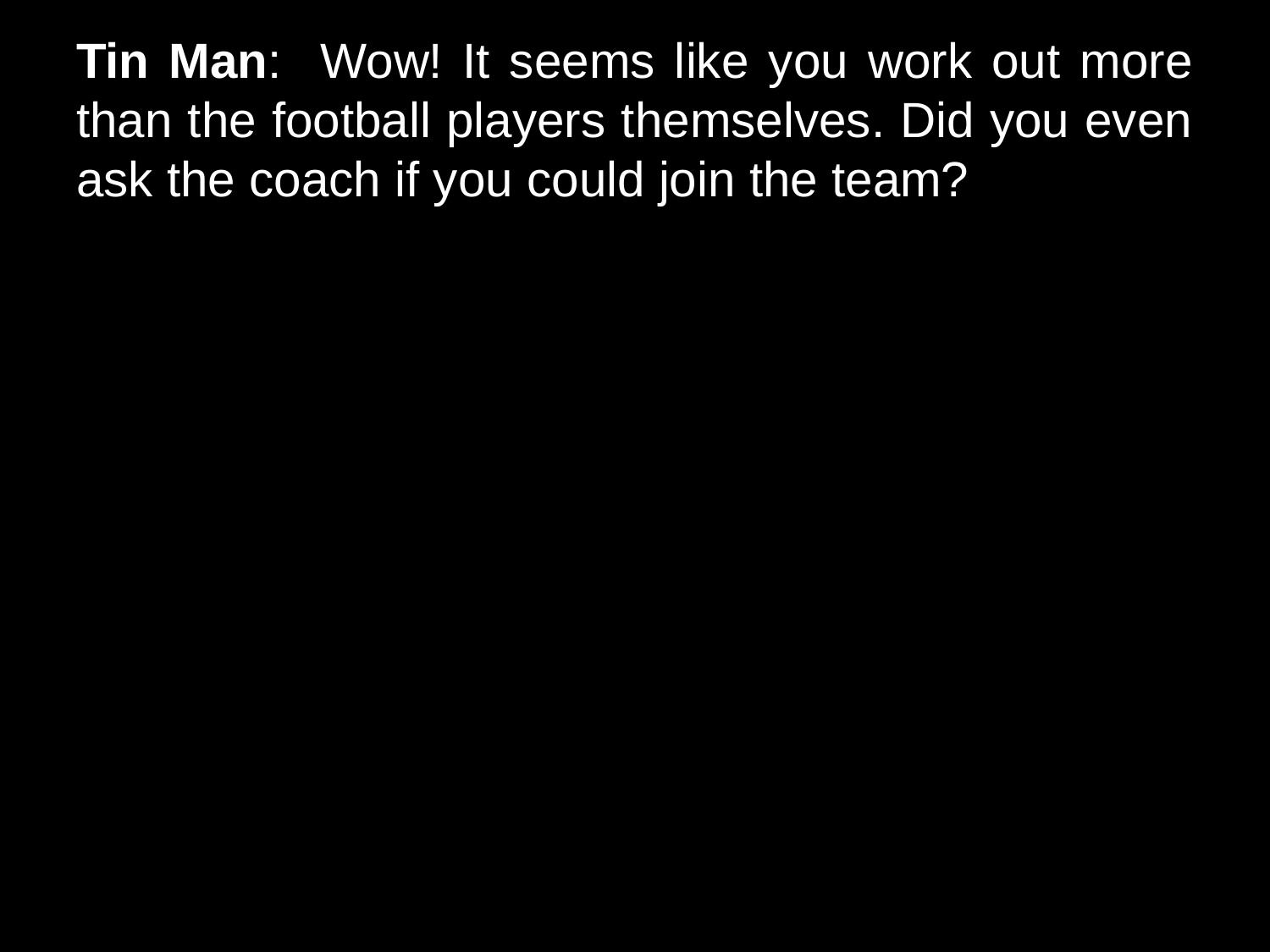

# Tin Man:  Wow! It seems like you work out more than the football players themselves. Did you even ask the coach if you could join the team?